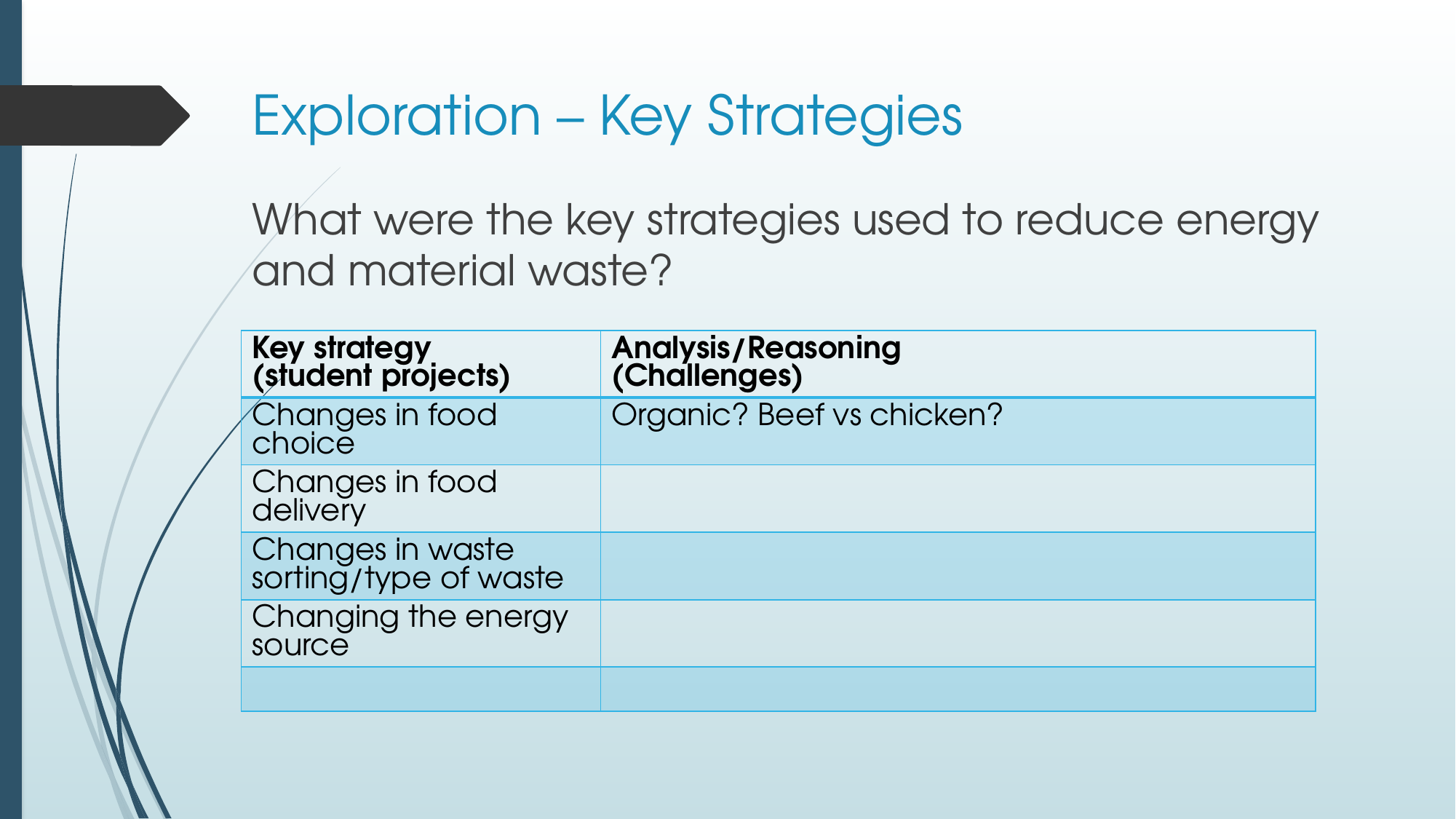

# Exploration – Key Strategies
What were the key strategies used to reduce energy and material waste?
| Key strategy (student projects) | Analysis/Reasoning (Challenges) |
| --- | --- |
| Changes in food choice | Organic? Beef vs chicken? |
| Changes in food delivery |  |
| Changes in waste sorting/type of waste |  |
| Changing the energy source |  |
|  |  |